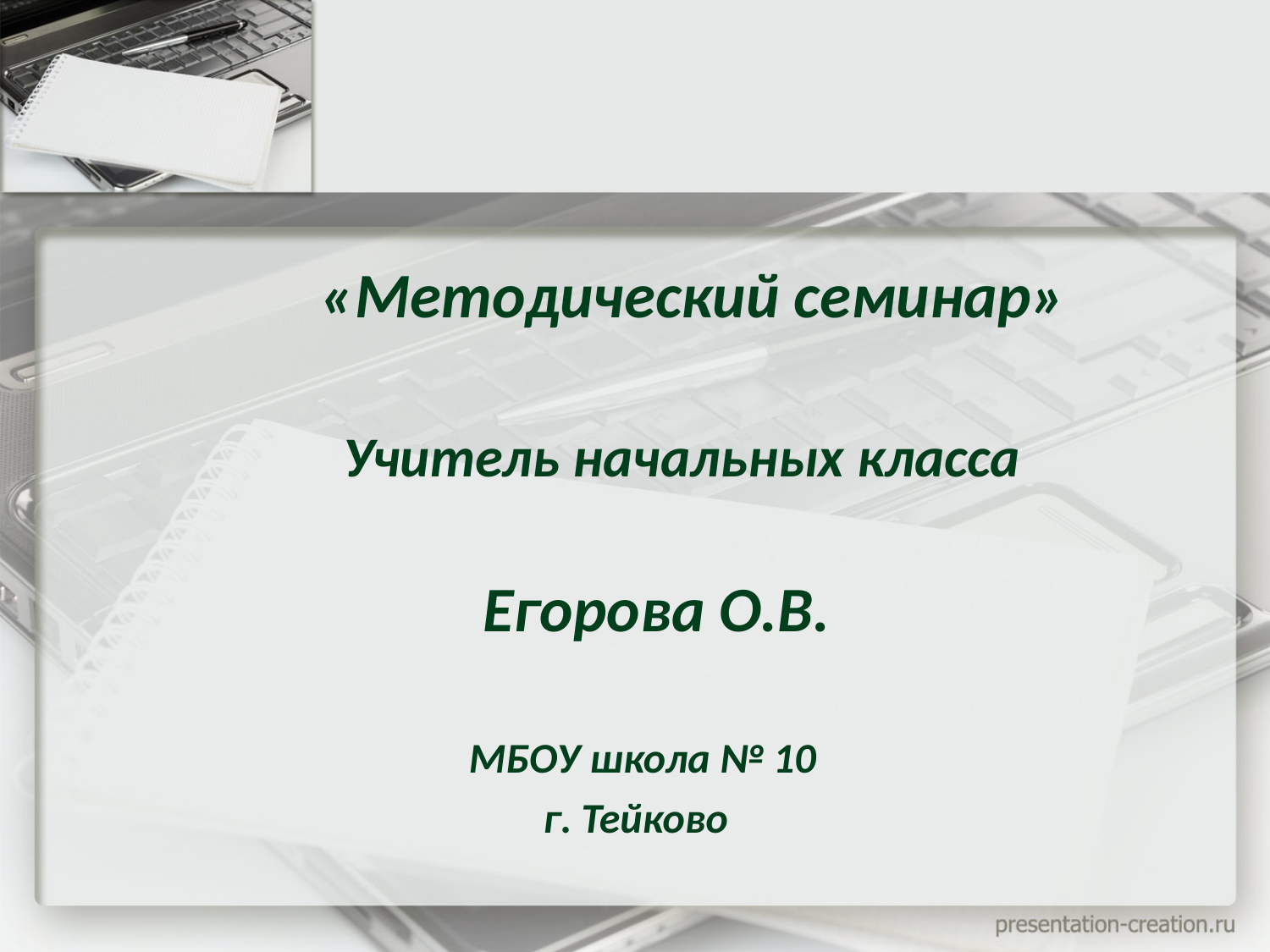

#
                 «Методический семинар»

                     Учитель начальных класса
                                Егорова О.В.

                                   МБОУ школа № 10
                                                 г. Тейково